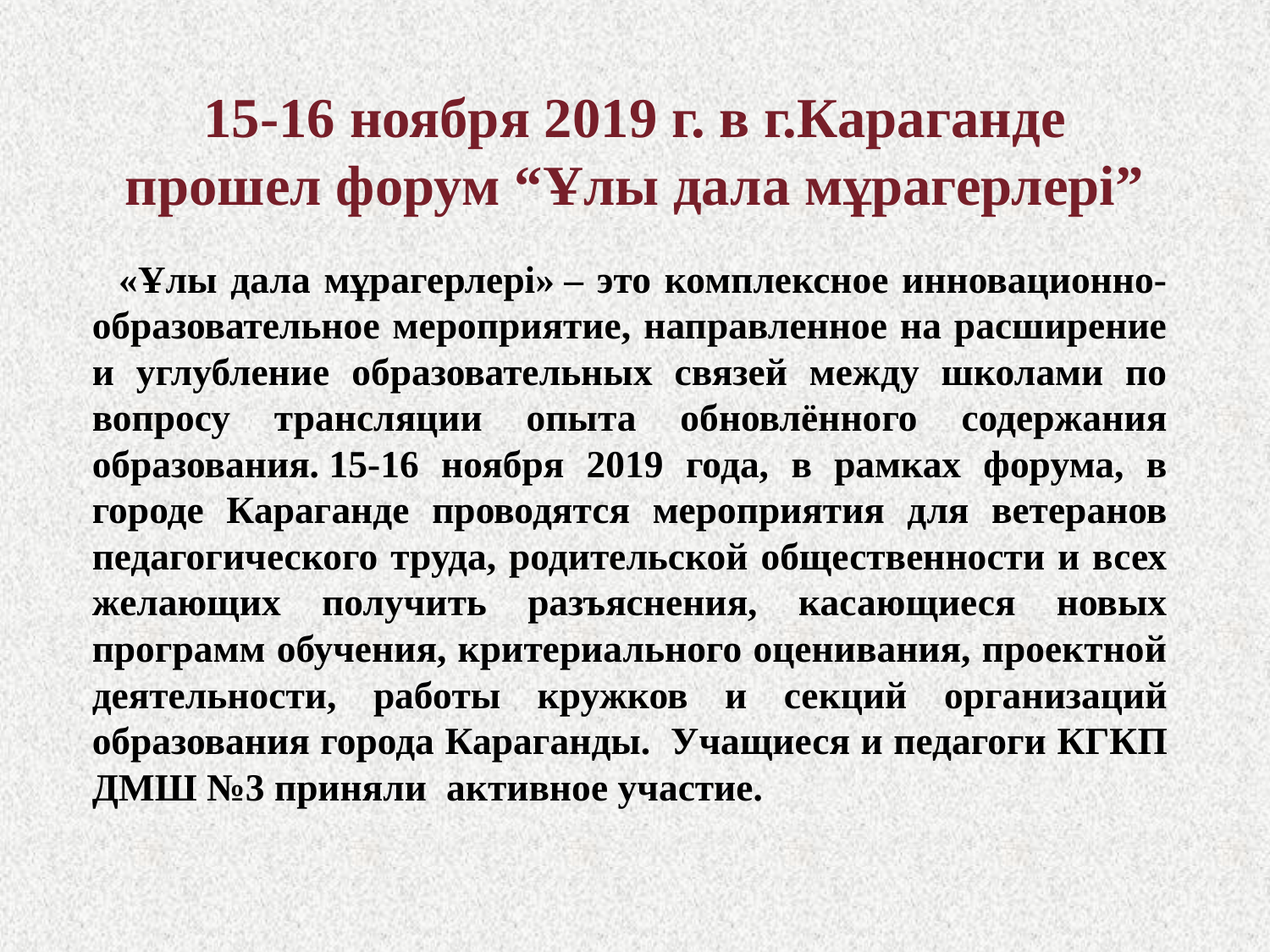

# 15-16 ноября 2019 г. в г.Караганде прошел форум “Ұлы дала мұрагерлері”
	«Ұлы дала мұрагерлері» – это комплексное инновационно-образовательное мероприятие, направленное на расширение и углубление образовательных связей между школами по вопросу трансляции опыта обновлённого содержания образования. 15-16 ноября 2019 года, в рамках форума, в городе Караганде проводятся мероприятия для ветеранов педагогического труда, родительской общественности и всех желающих получить разъяснения, касающиеся новых программ обучения, критериального оценивания, проектной деятельности, работы кружков и секций организаций образования города Караганды.  Учащиеся и педагоги КГКП ДМШ №3 приняли  активное участие.